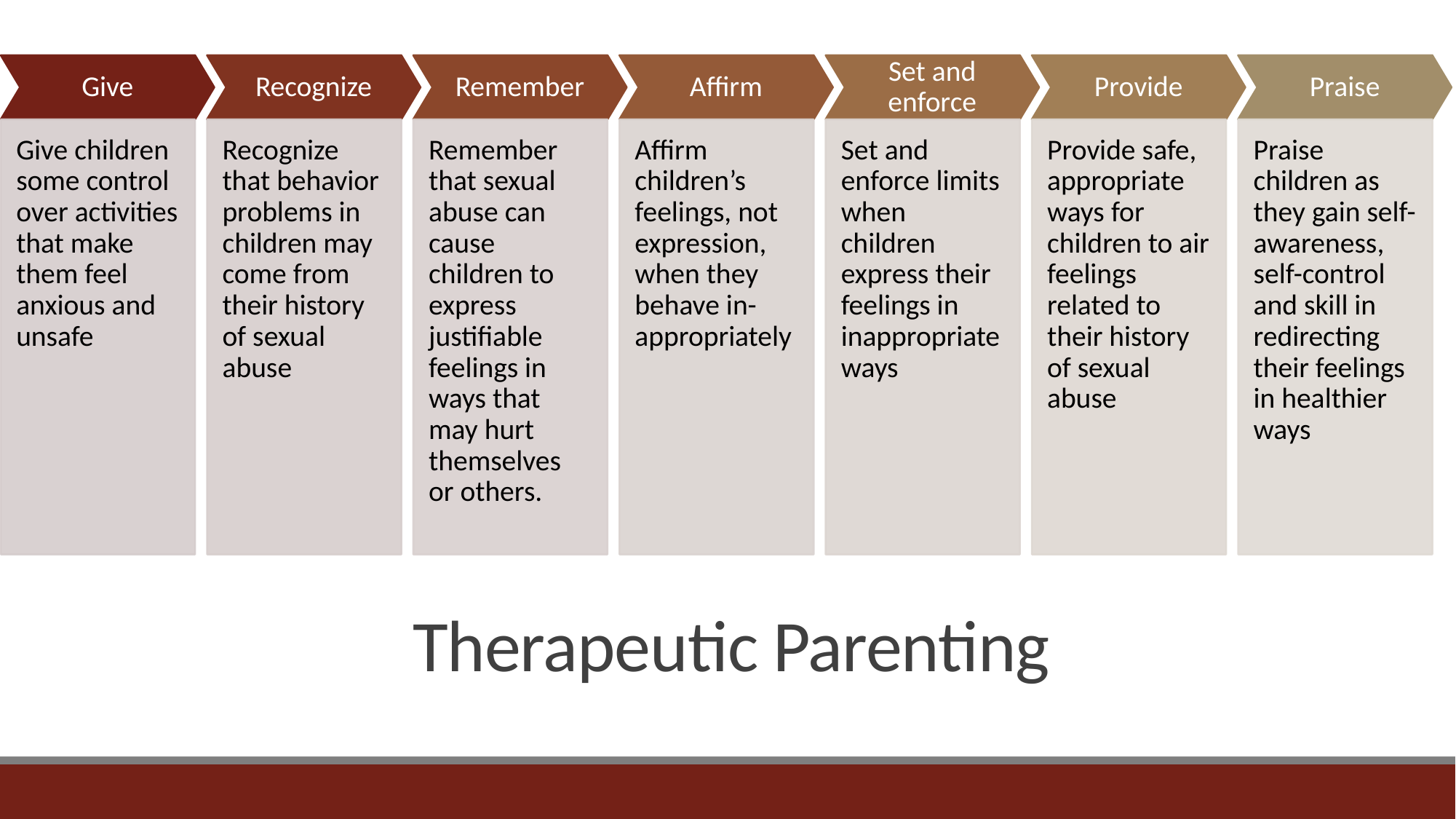

/
Give
Give children some control over activities that make them feel anxious and unsafe
Recognize
Recognize that behavior problems in children may come from their history of sexual abuse
Remember
Remember that sexual abuse can cause children to express justifiable feelings in ways that may hurt themselves or others.
Affirm
Affirm children’s feelings, not expression, when they  behave in-appropriately
Set and enforce
Set and enforce limits when children express their feelings in inappropriate ways
Provide
Provide safe, appropriate ways for children to air feelings related to their history of sexual abuse
Praise
Praise children as they gain self-awareness, self-control and skill in redirecting their feelings in healthier ways
# Therapeutic Parenting